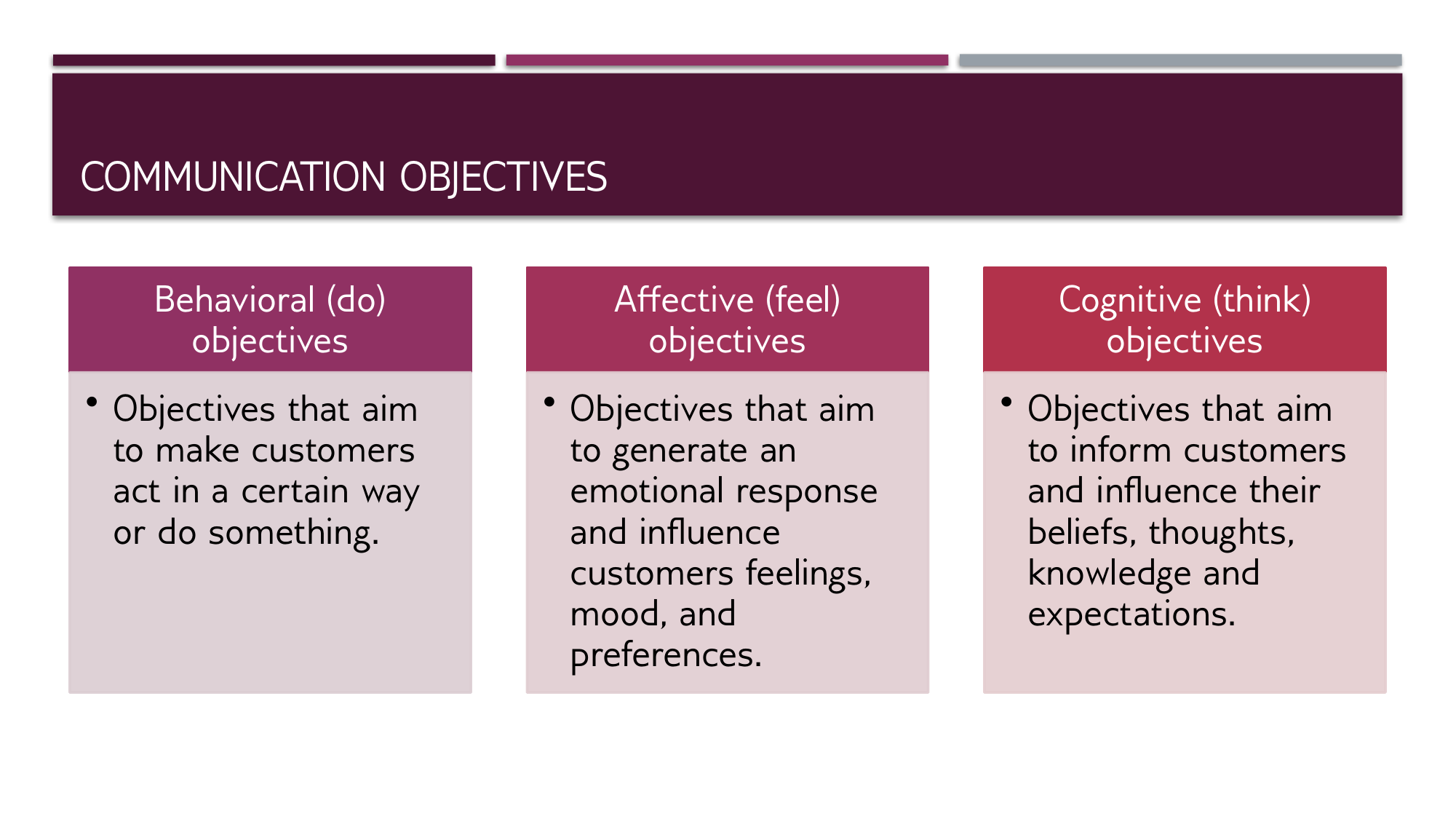

# Communication objectives
Behavioral (do) objectives
Objectives that aim to make customers act in a certain way or do something.
Affective (feel) objectives
Objectives that aim to generate an emotional response and influence customers feelings, mood, and preferences.
Cognitive (think) objectives
Objectives that aim to inform customers and influence their beliefs, thoughts, knowledge and expectations.